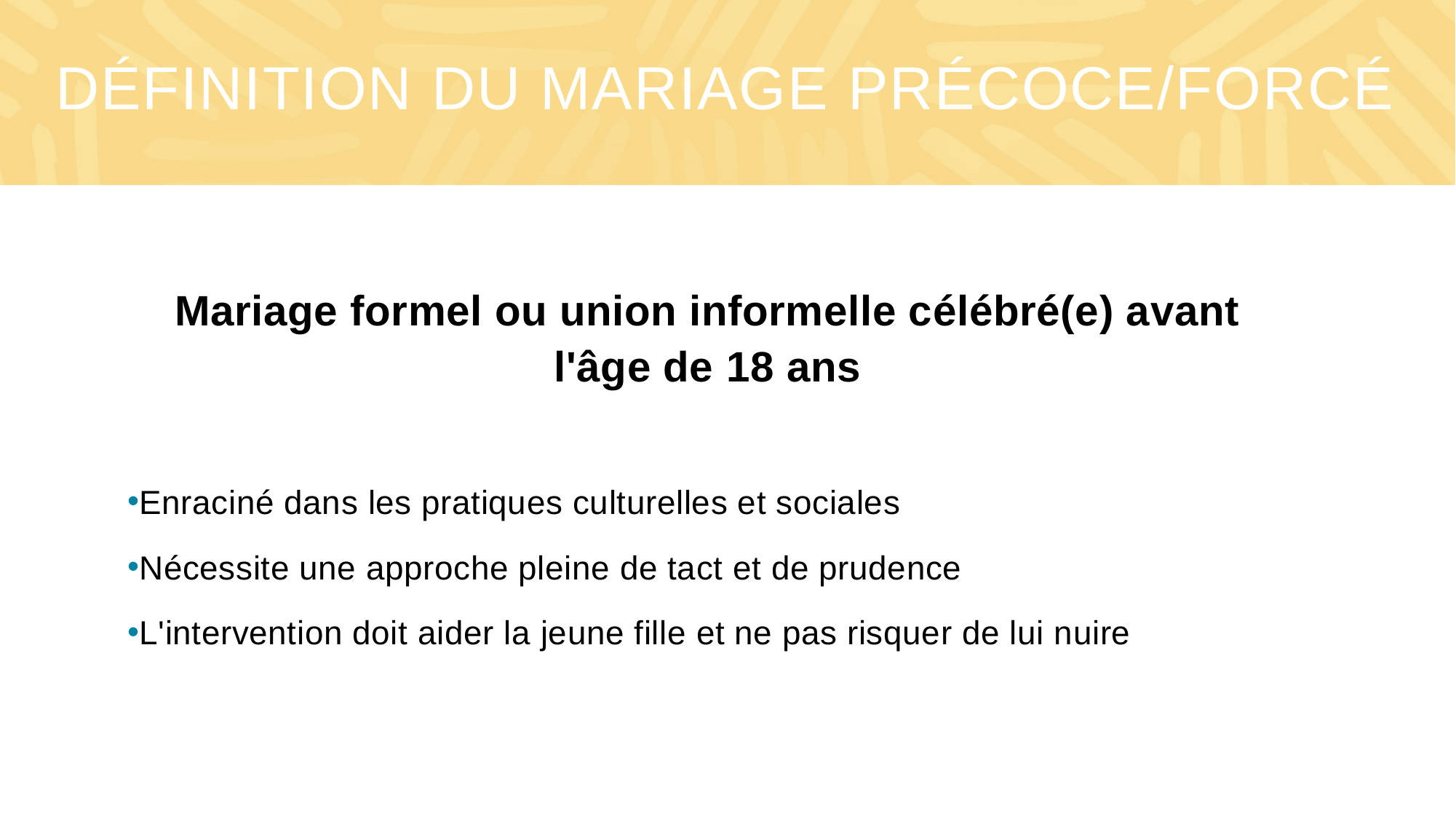

# Définition du mariage précoce/forcé
Mariage formel ou union informelle célébré(e) avant l'âge de 18 ans

Enraciné dans les pratiques culturelles et sociales
Nécessite une approche pleine de tact et de prudence
L'intervention doit aider la jeune fille et ne pas risquer de lui nuire